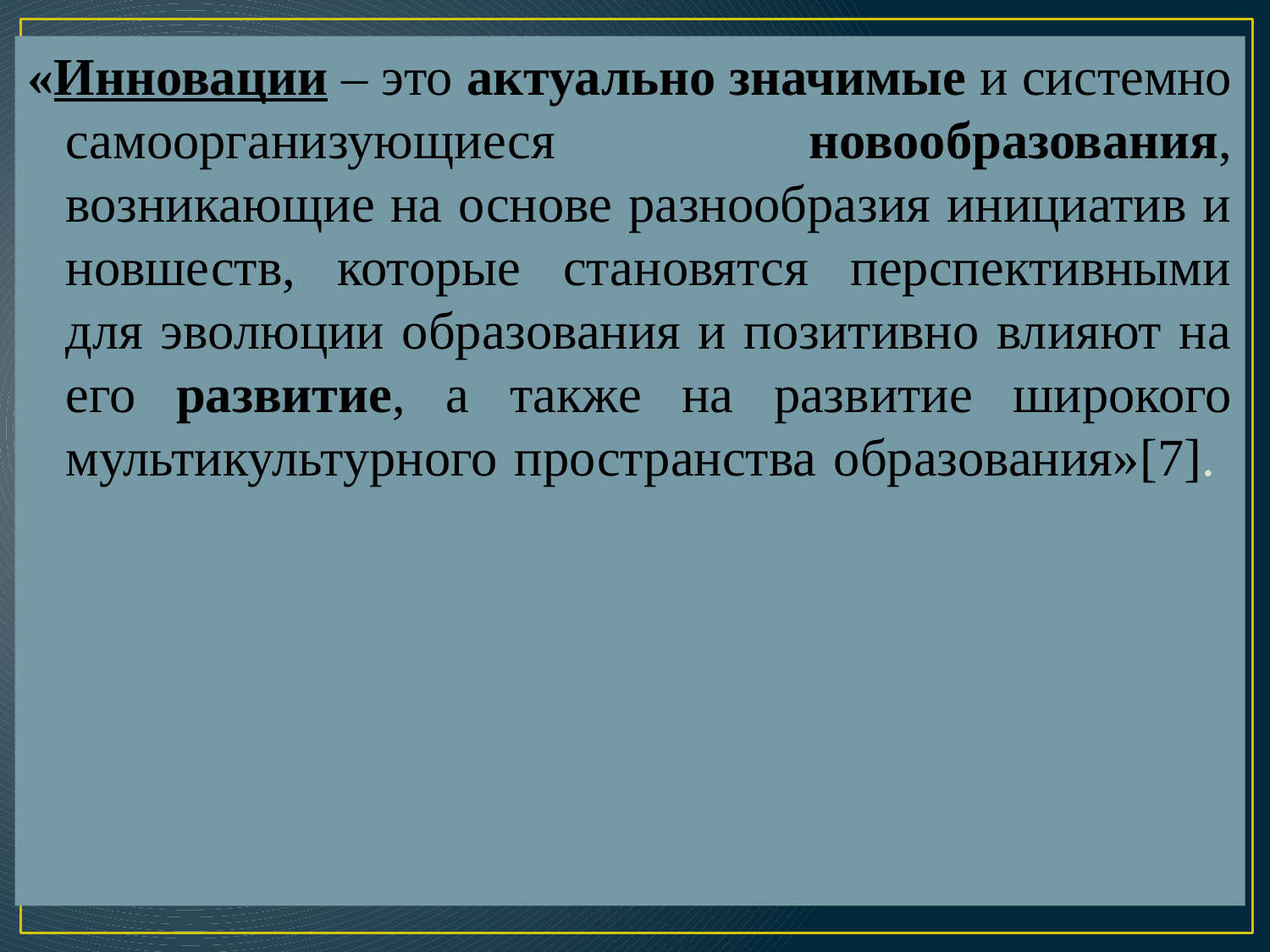

«Инновации – это актуально значимые и системно самоорганизующиеся новообразования, возникающие на основе разнообразия инициатив и новшеств, которые становятся перспективными для эволюции образования и позитивно влияют на его развитие, а также на развитие широкого мультикультурного пространства образования»[7].